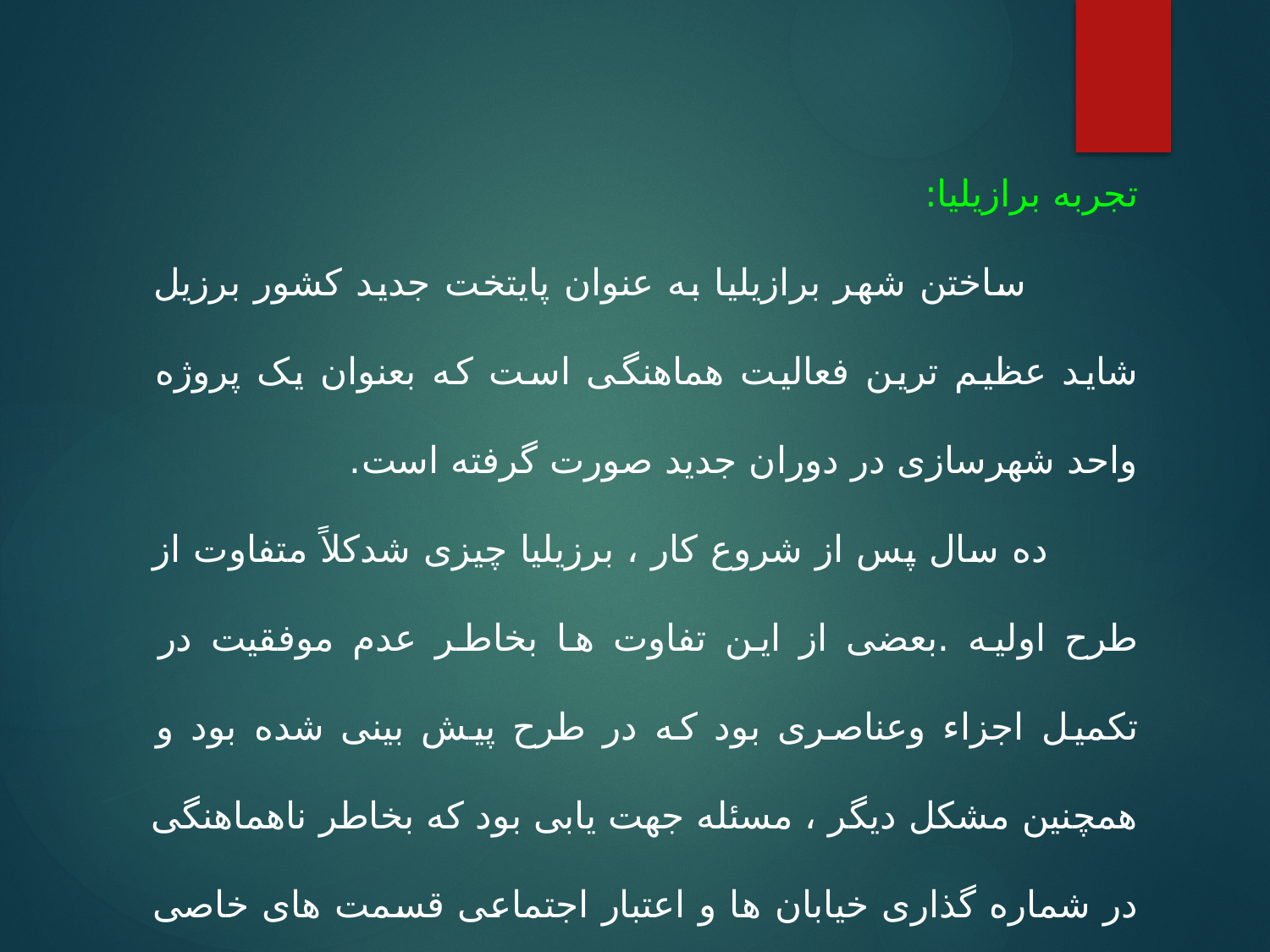

تجربه برازیلیا:
        ساختن شهر برازیلیا به عنوان پایتخت جدید کشور برزیل شاید عظیم ترین فعالیت هماهنگی است که بعنوان یک پروژه واحد شهرسازی در دوران جدید صورت گرفته است.
       ده سال پس از شروع کار ، برزیلیا چیزی شدکلاً متفاوت از طرح اولیه .بعضی از این تفاوت ها بخاطر عدم موفقیت در تکمیل اجزاء وعناصری بود که در طرح پیش بینی شده بود و همچنین مشکل دیگر ، مسئله جهت یابی بود که بخاطر ناهماهنگی در شماره گذاری خیابان ها و اعتبار اجتماعی قسمت های خاصی از شهر حادث شده بود.